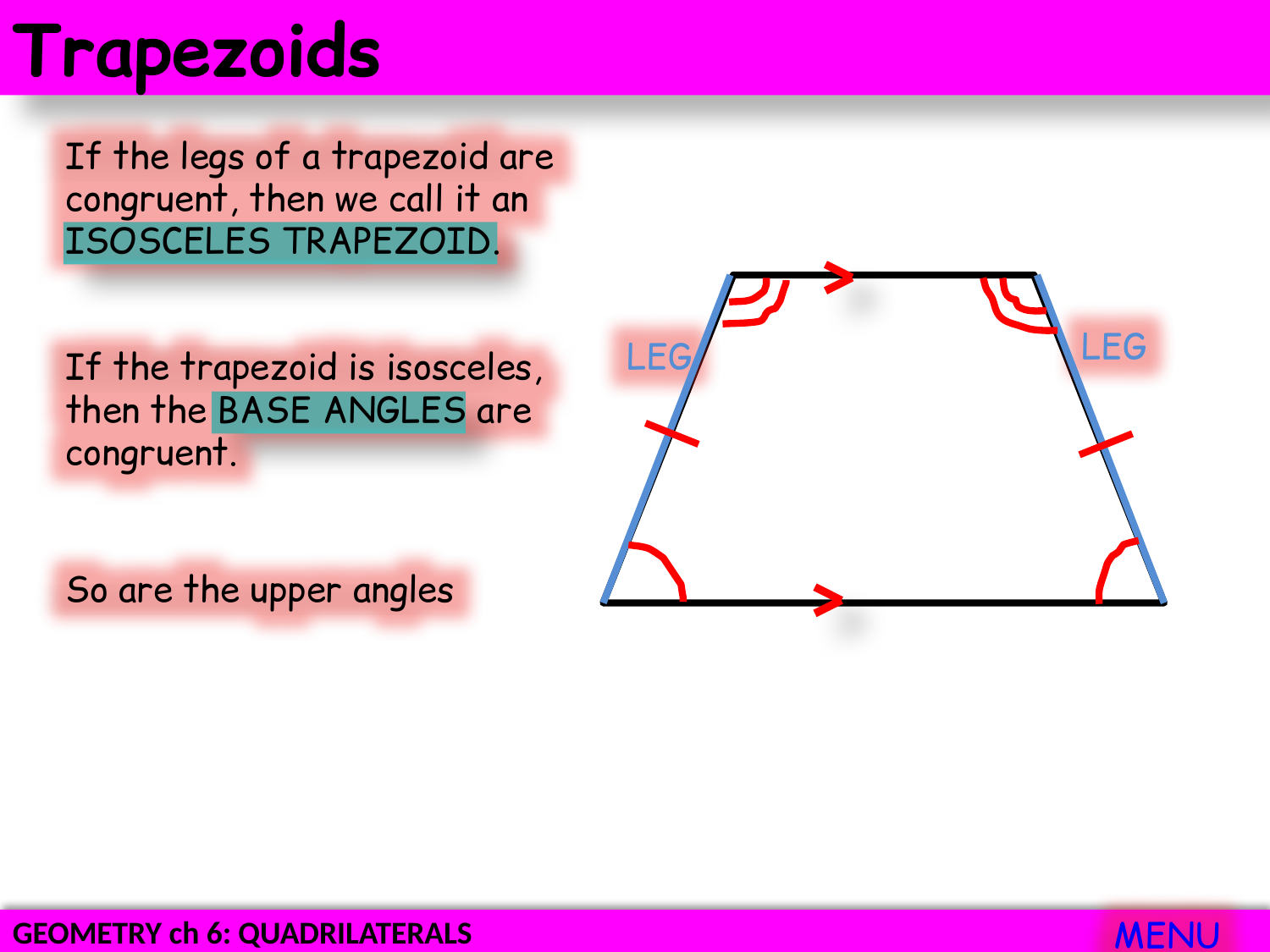

Trapezoids
If the legs of a trapezoid are congruent, then we call it an ISOSCELES TRAPEZOID.

LEG
LEG
If the trapezoid is isosceles, then the BASE ANGLES are congruent.

So are the upper angles

MENU
GEOMETRY ch 6: QUADRILATERALS